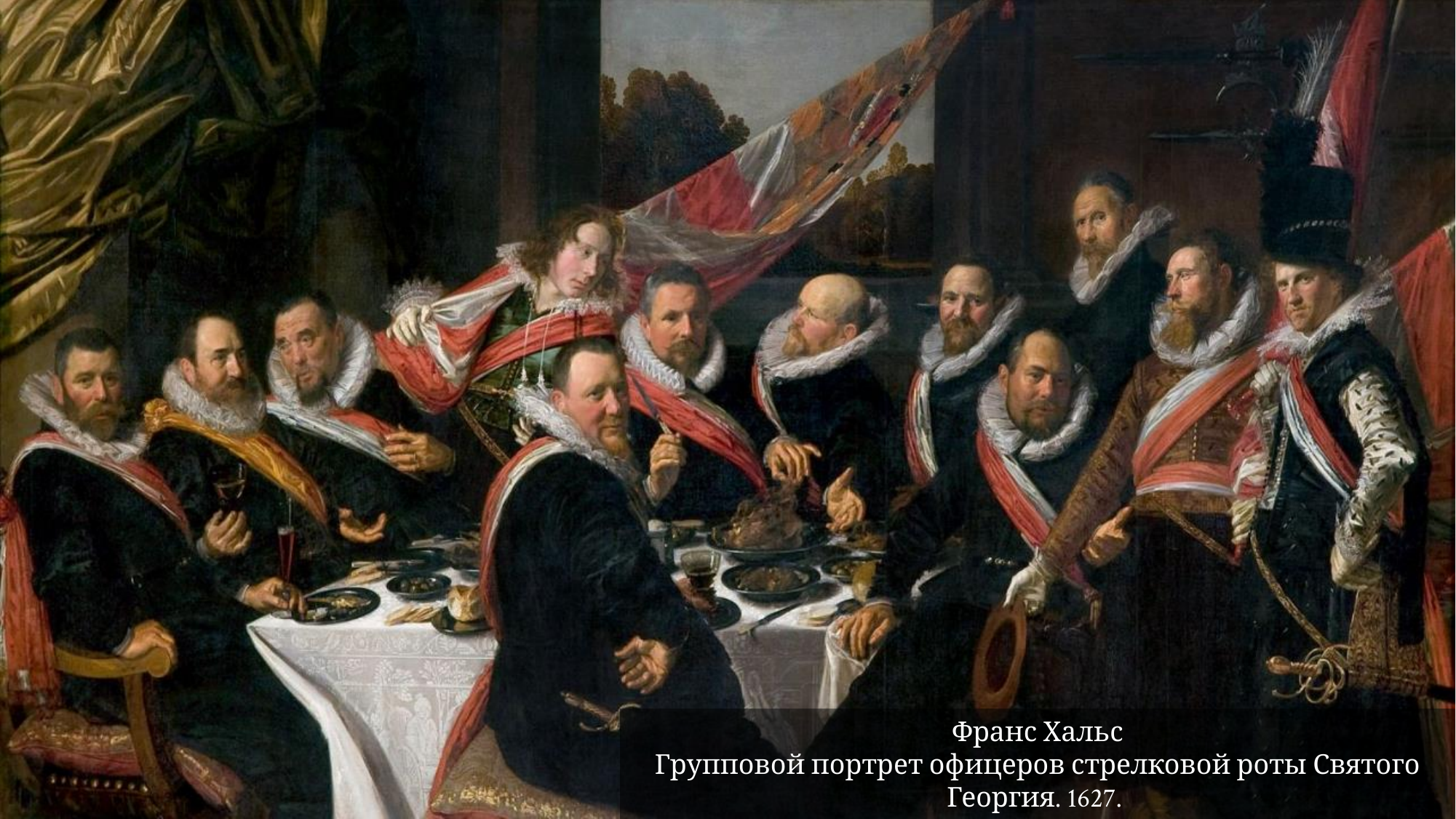

Франс Хальс
Групповой портрет офицеров стрелковой роты Святого Георгия. 1627.
Музей Франса Халса, Харлем.